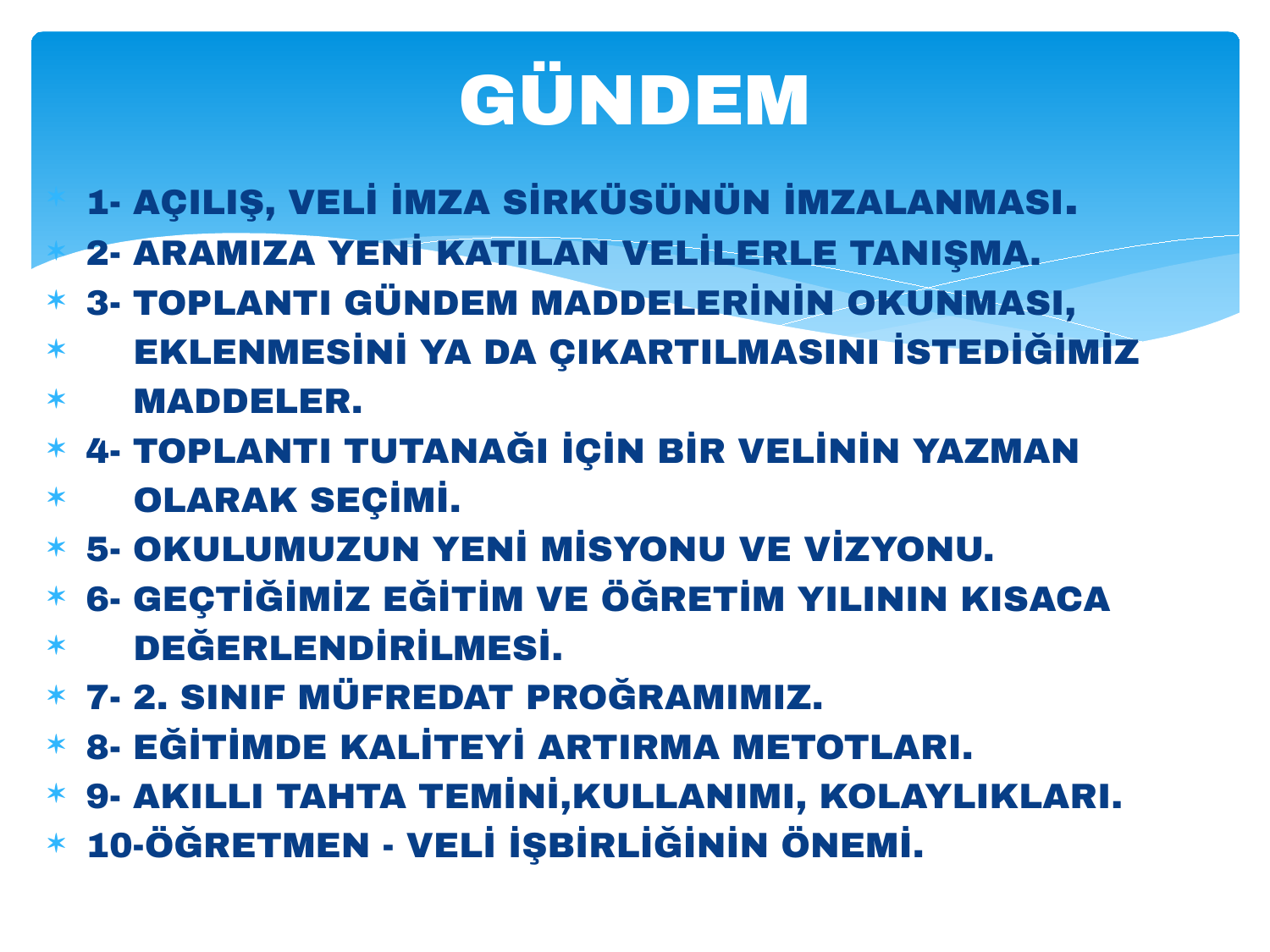

# GÜNDEM
1- AÇILIŞ, VELİ İMZA SİRKÜSÜNÜN İMZALANMASI.
2- ARAMIZA YENİ KATILAN VELİLERLE TANIŞMA.
3- TOPLANTI GÜNDEM MADDELERİNİN OKUNMASI,
    EKLENMESİNİ YA DA ÇIKARTILMASINI İSTEDİĞİMİZ
    MADDELER.
4- TOPLANTI TUTANAĞI İÇİN BİR VELİNİN YAZMAN
    OLARAK SEÇİMİ.
5- OKULUMUZUN YENİ MİSYONU VE VİZYONU.
6- GEÇTİĞİMİZ EĞİTİM VE ÖĞRETİM YILININ KISACA
    DEĞERLENDİRİLMESİ.
7- 2. SINIF MÜFREDAT PROĞRAMIMIZ.
8- EĞİTİMDE KALİTEYİ ARTIRMA METOTLARI.
9- AKILLI TAHTA TEMİNİ,KULLANIMI, KOLAYLIKLARI.
10-ÖĞRETMEN - VELİ İŞBİRLİĞİNİN ÖNEMİ.